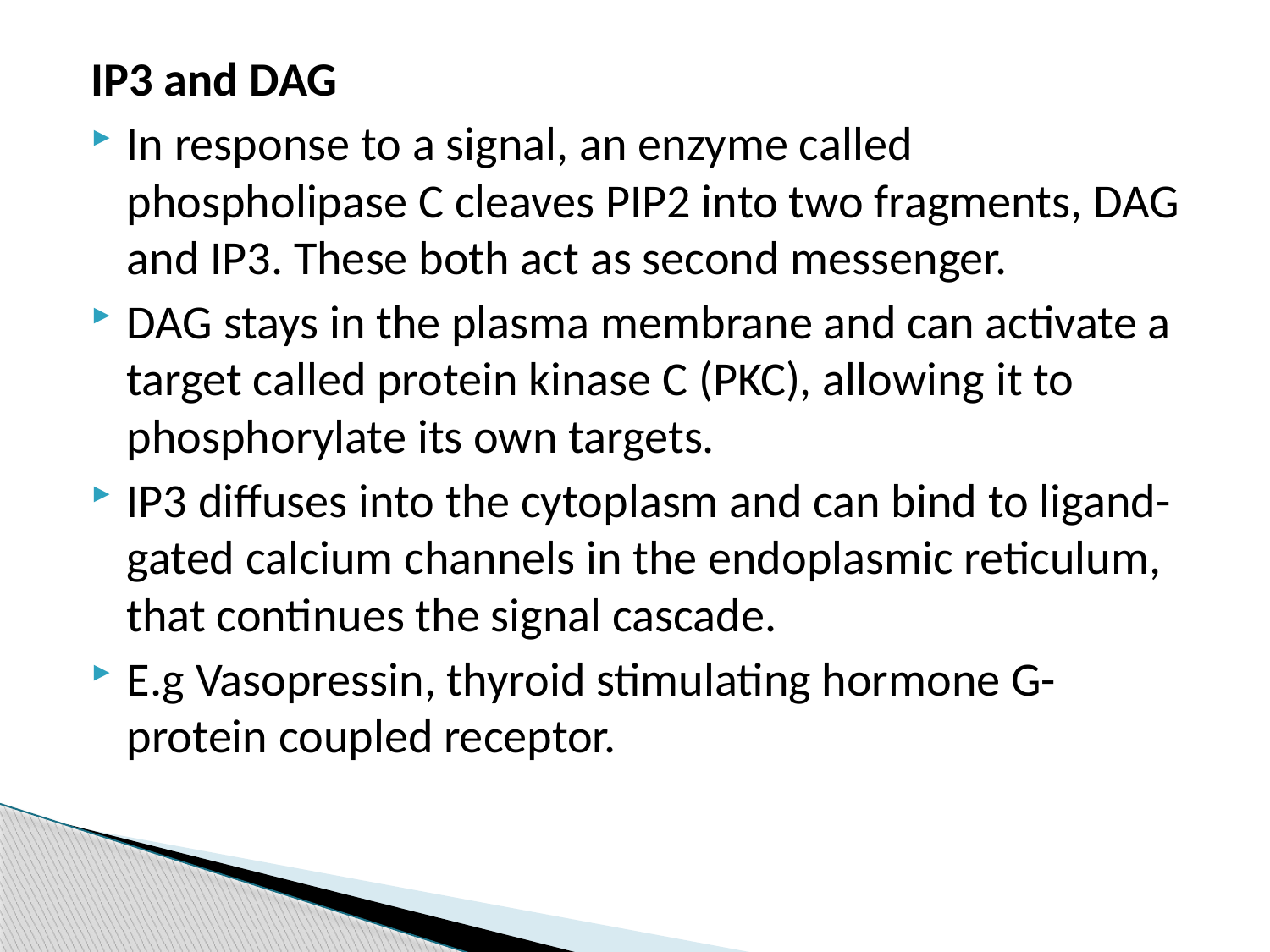

IP3 and DAG
In response to a signal, an enzyme called phospholipase C cleaves PIP2​ into two fragments, DAG and IP3. These both act as second messenger.
DAG stays in the plasma membrane and can activate a target called protein kinase C (PKC), allowing it to phosphorylate its own targets.
IP3 diffuses into the cytoplasm and can bind to ligand-gated calcium channels in the endoplasmic reticulum, that continues the signal cascade.
E.g Vasopressin, thyroid stimulating hormone G-protein coupled receptor.